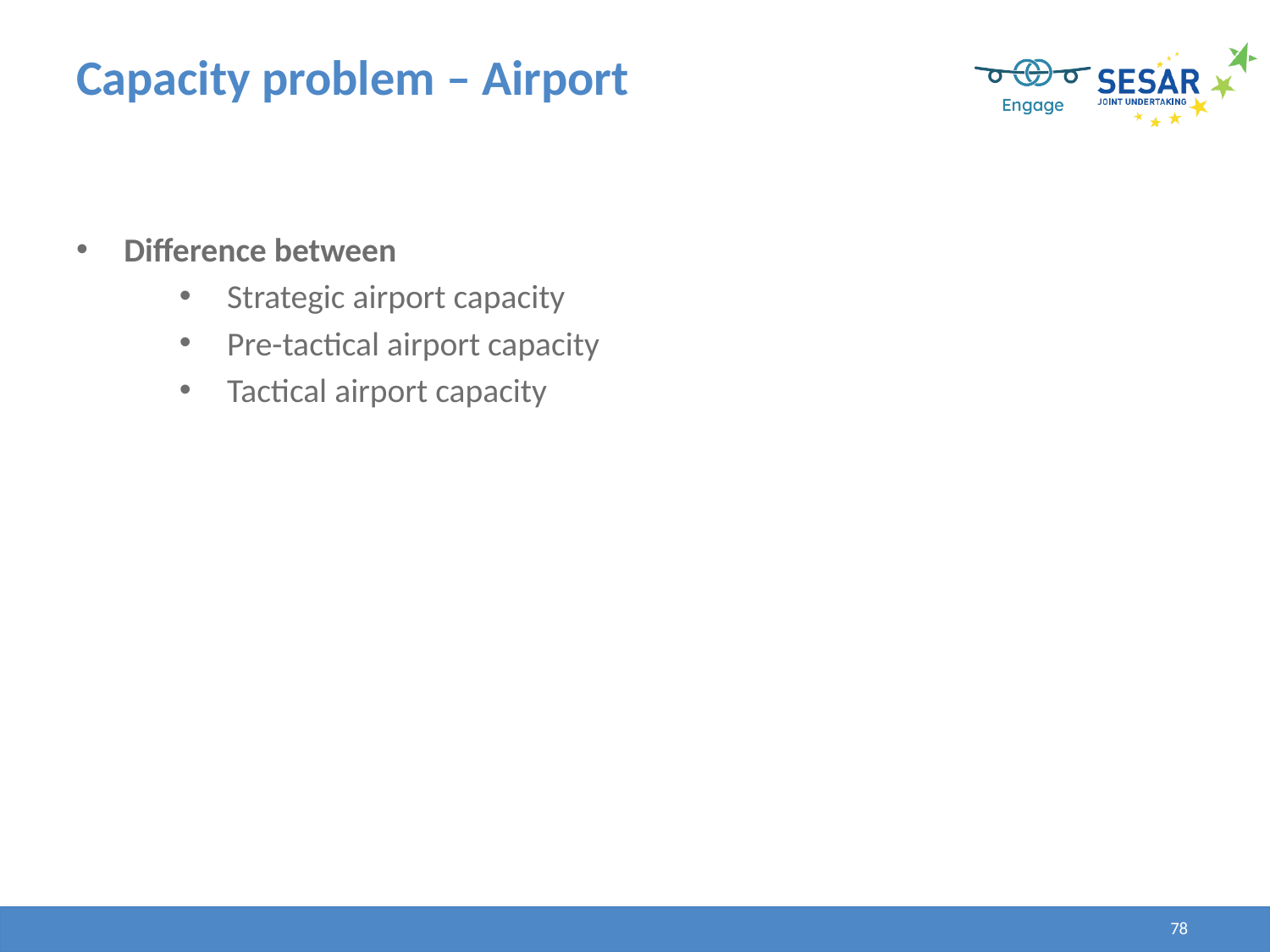

# Capacity problem – Airport
Difference between
Strategic airport capacity
Pre-tactical airport capacity
Tactical airport capacity

78